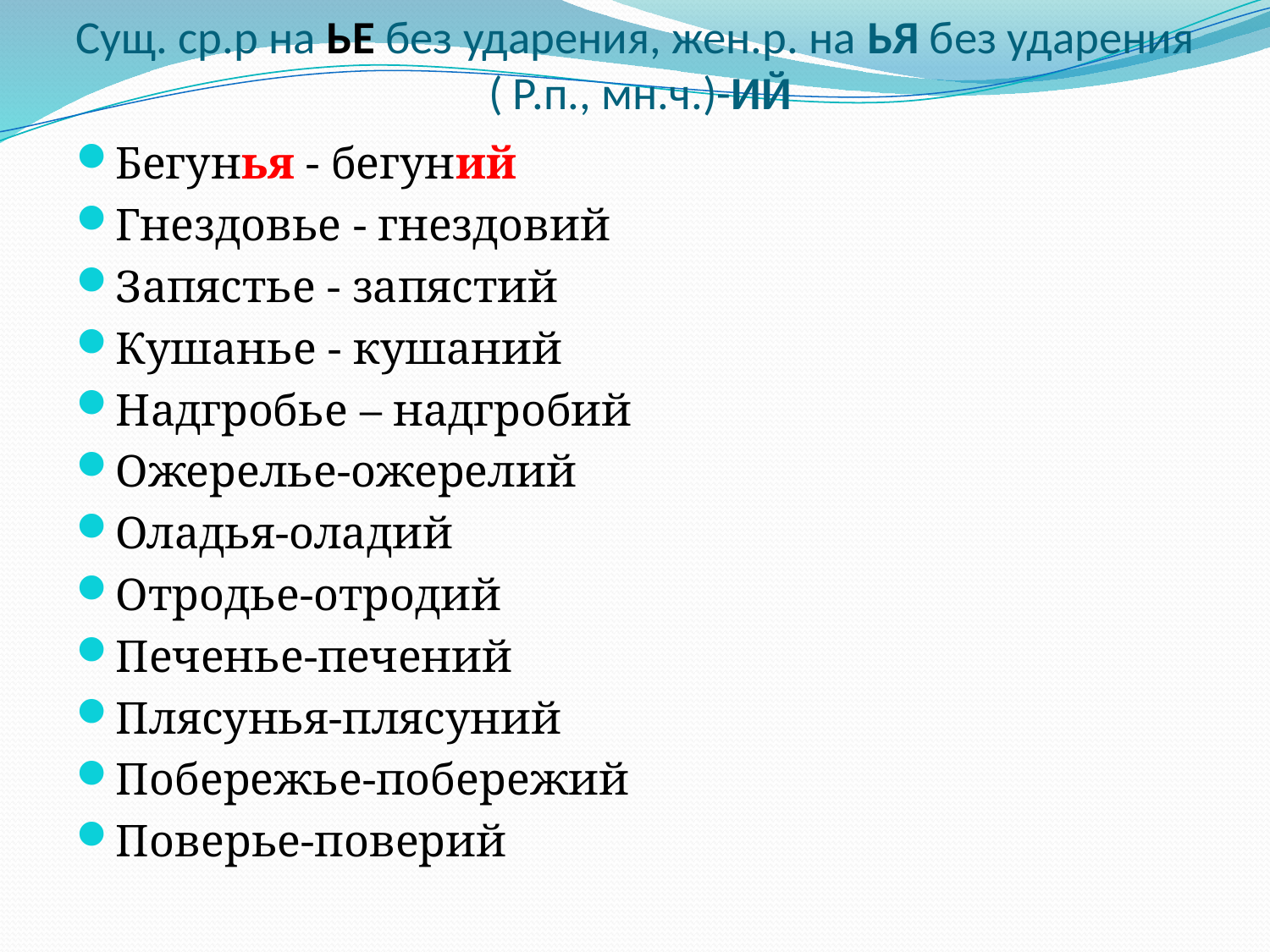

# Сущ. ср.р на ЬЕ без ударения, жен.р. на ЬЯ без ударения ( Р.п., мн.ч.)-ИЙ
Бегунья - бегуний
Гнездовье - гнездовий
Запястье - запястий
Кушанье - кушаний
Надгробье – надгробий
Ожерелье-ожерелий
Оладья-оладий
Отродье-отродий
Печенье-печений
Плясунья-плясуний
Побережье-побережий
Поверье-поверий